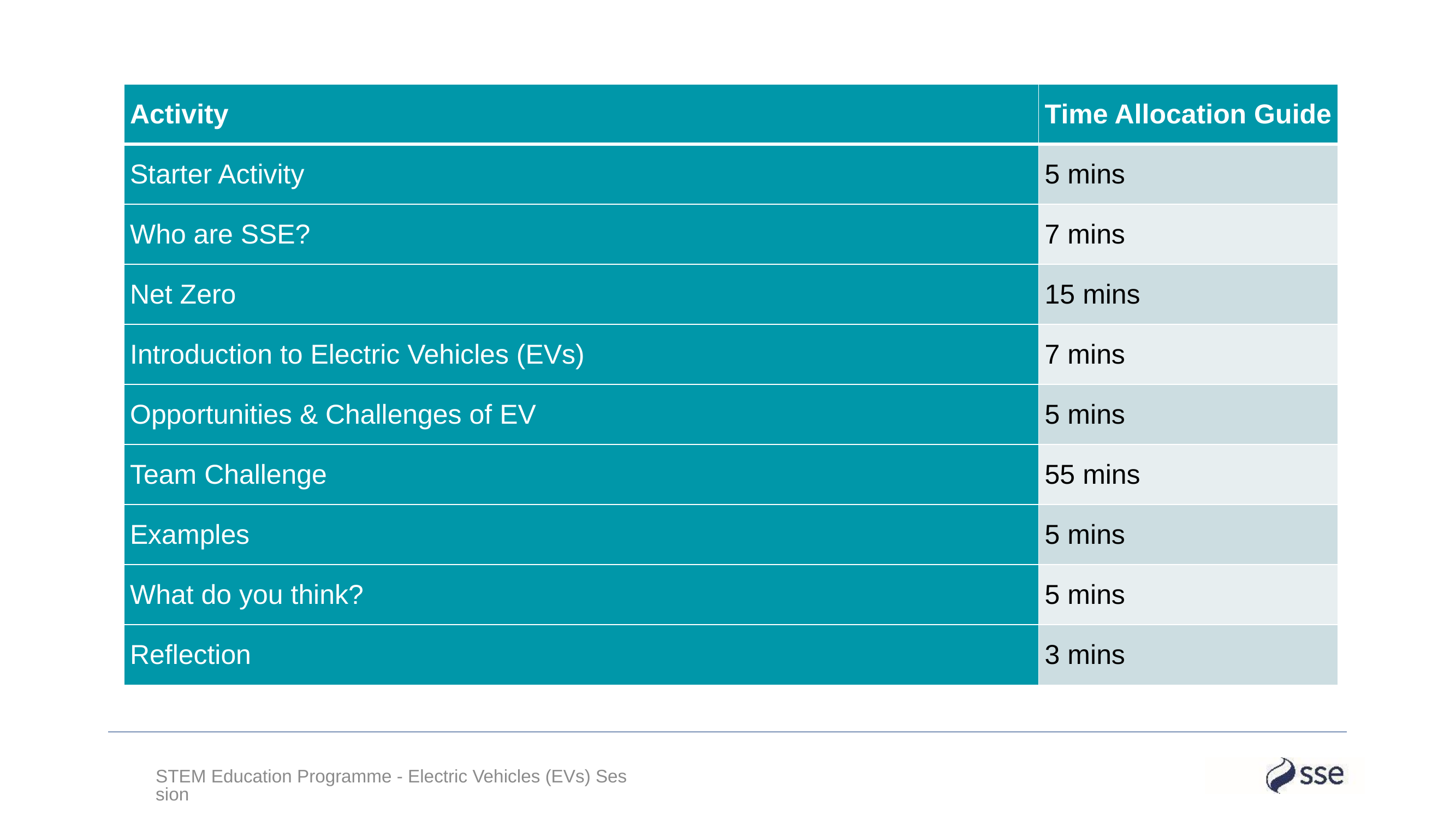

| Activity | Time Allocation Guide |
| --- | --- |
| Starter Activity | 5 mins |
| Who are SSE? | 7 mins |
| Net Zero | 15 mins |
| Introduction to Electric Vehicles (EVs) | 7 mins |
| Opportunities & Challenges of EV | 5 mins |
| Team Challenge | 55 mins |
| Examples | 5 mins |
| What do you think? | 5 mins |
| Reflection | 3 mins |
STEM Education Programme - Electric Vehicles (EVs) Session